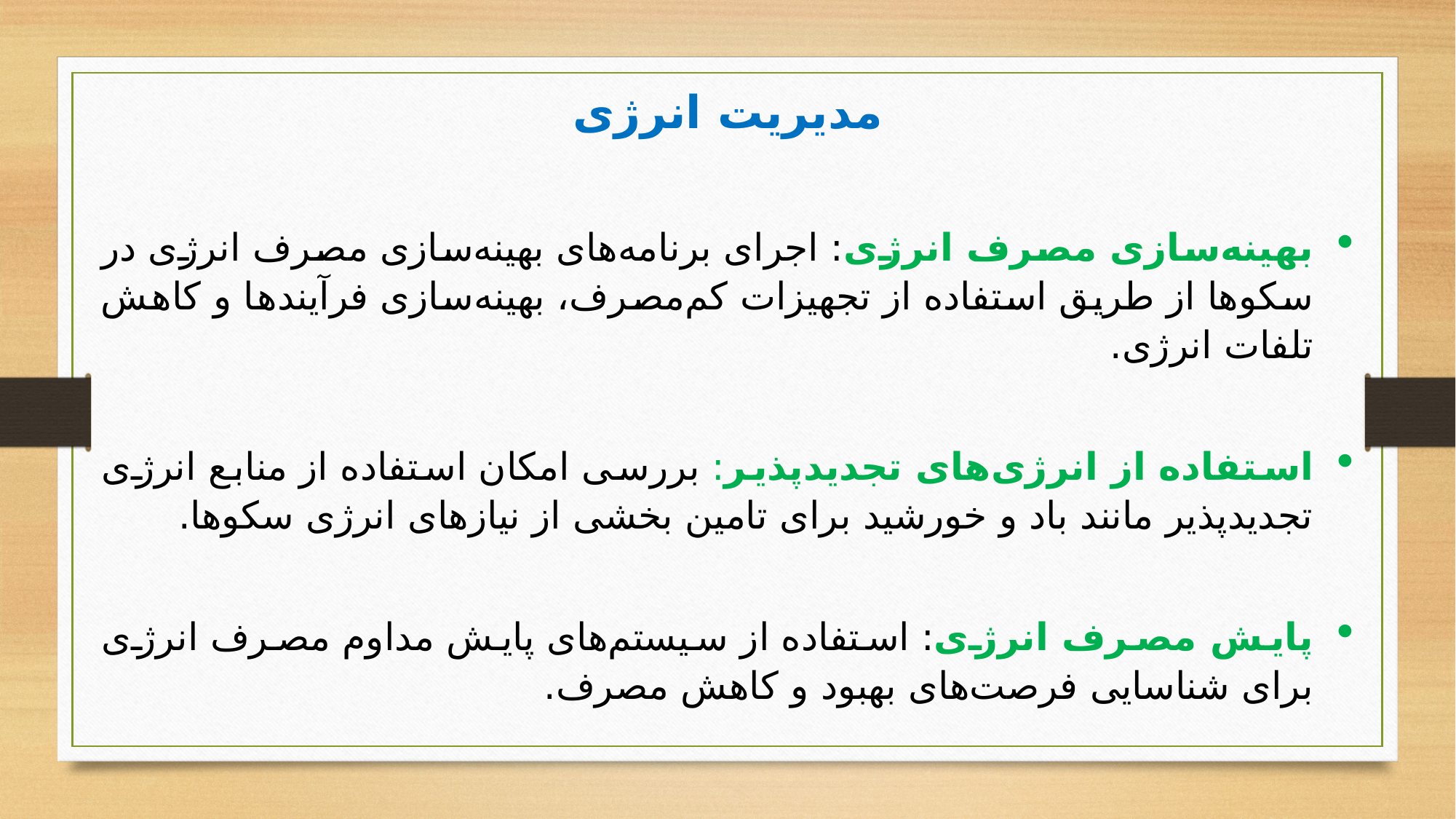

مدیریت انرژی

بهینه‌سازی مصرف انرژی: اجرای برنامه‌های بهینه‌سازی مصرف انرژی در سکوها از طریق استفاده از تجهیزات کم‌مصرف، بهینه‌سازی فرآیندها و کاهش تلفات انرژی.

استفاده از انرژی‌های تجدیدپذیر: بررسی امکان استفاده از منابع انرژی تجدیدپذیر مانند باد و خورشید برای تامین بخشی از نیازهای انرژی سکوها.

پایش مصرف انرژی: استفاده از سیستم‌های پایش مداوم مصرف انرژی برای شناسایی فرصت‌های بهبود و کاهش مصرف.